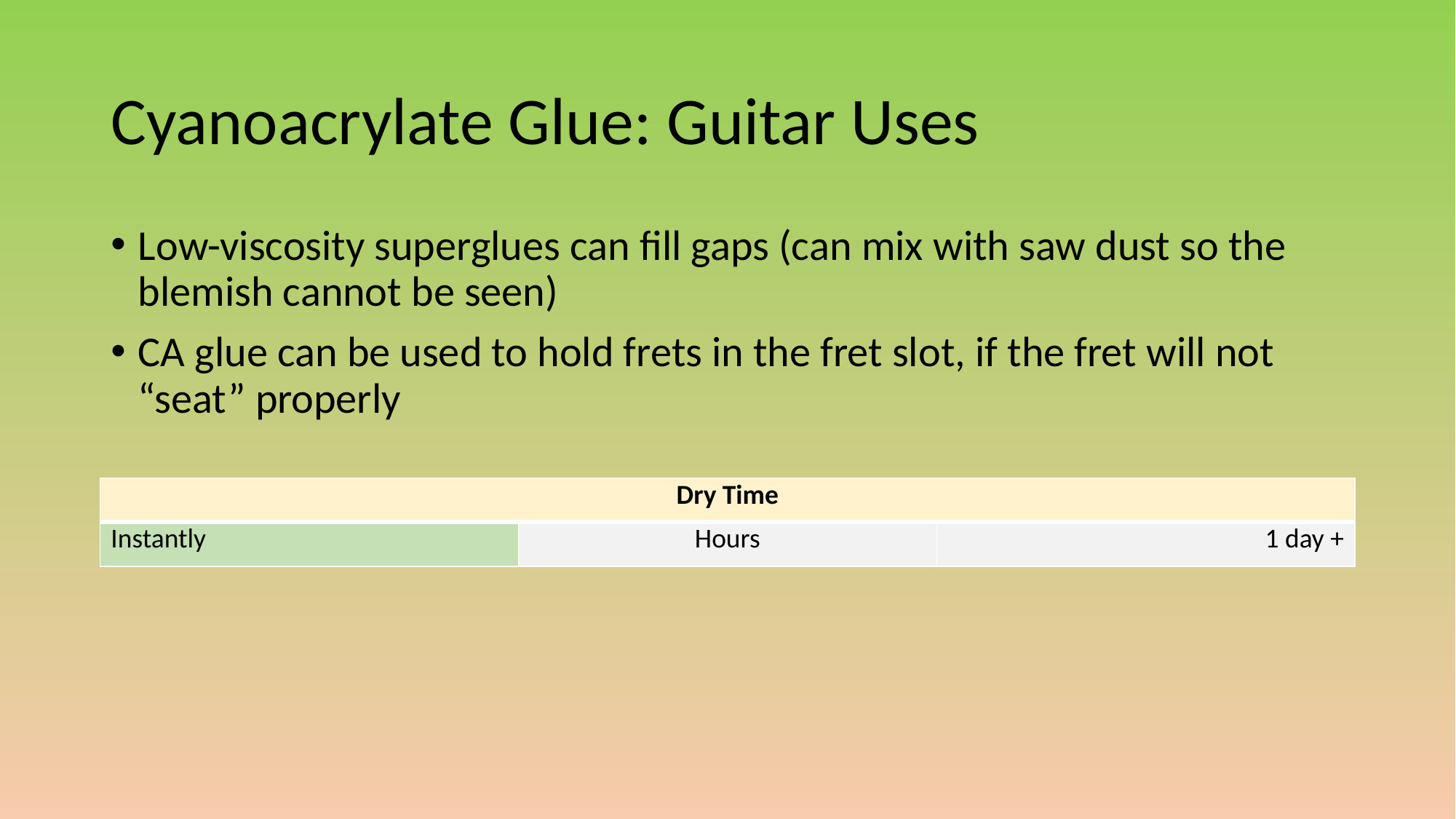

# Cyanoacrylate Glue: Guitar Uses
Low-viscosity superglues can fill gaps (can mix with saw dust so the blemish cannot be seen)
CA glue can be used to hold frets in the fret slot, if the fret will not “seat” properly

| Dry Time |  |  |
| --- | --- | --- |
| Instantly | Hours | 1 day + |